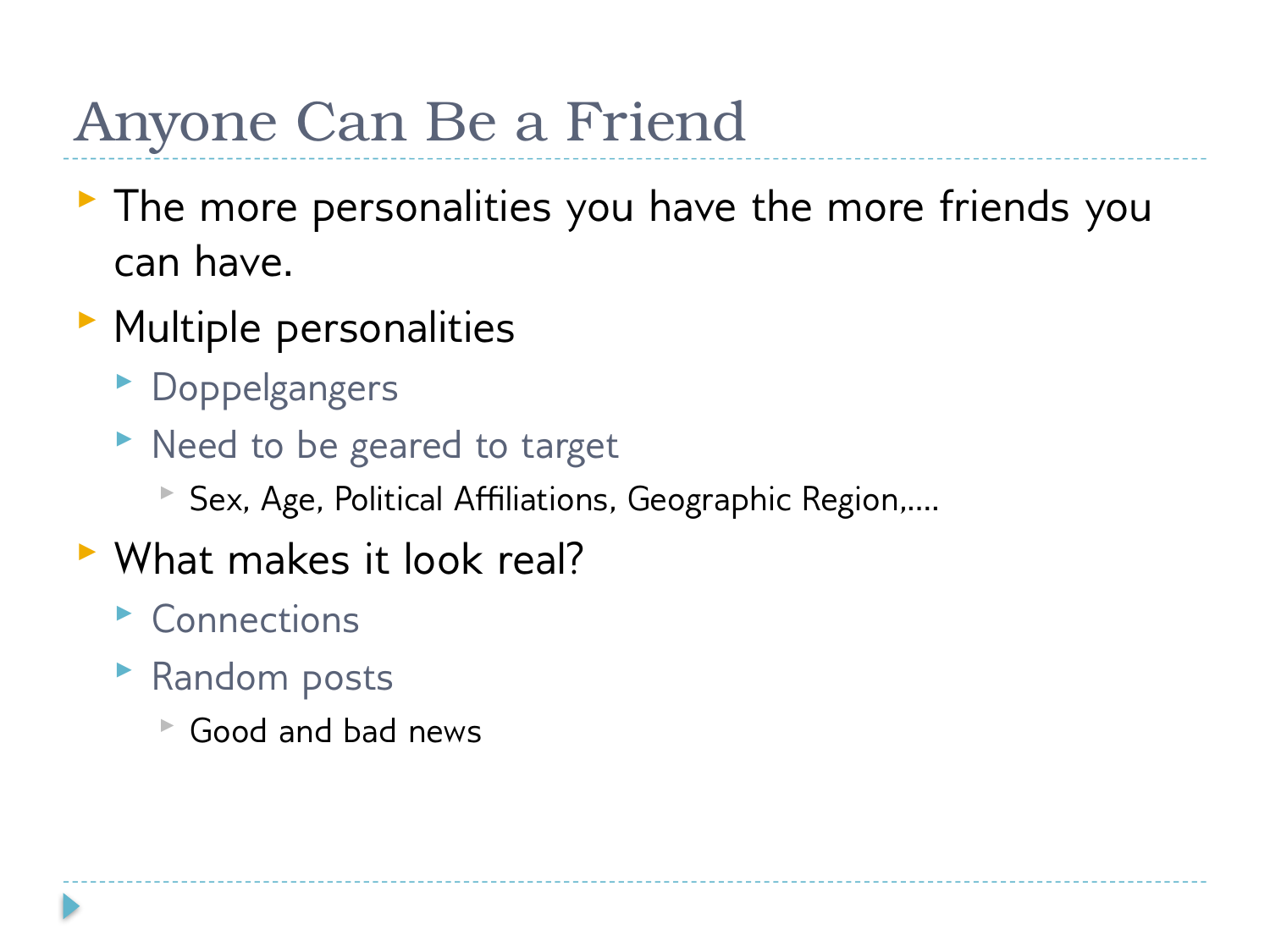

# Anyone Can Be a Friend
The more personalities you have the more friends you can have.
Multiple personalities
Doppelgangers
Need to be geared to target
Sex, Age, Political Affiliations, Geographic Region,….
What makes it look real?
Connections
Random posts
Good and bad news